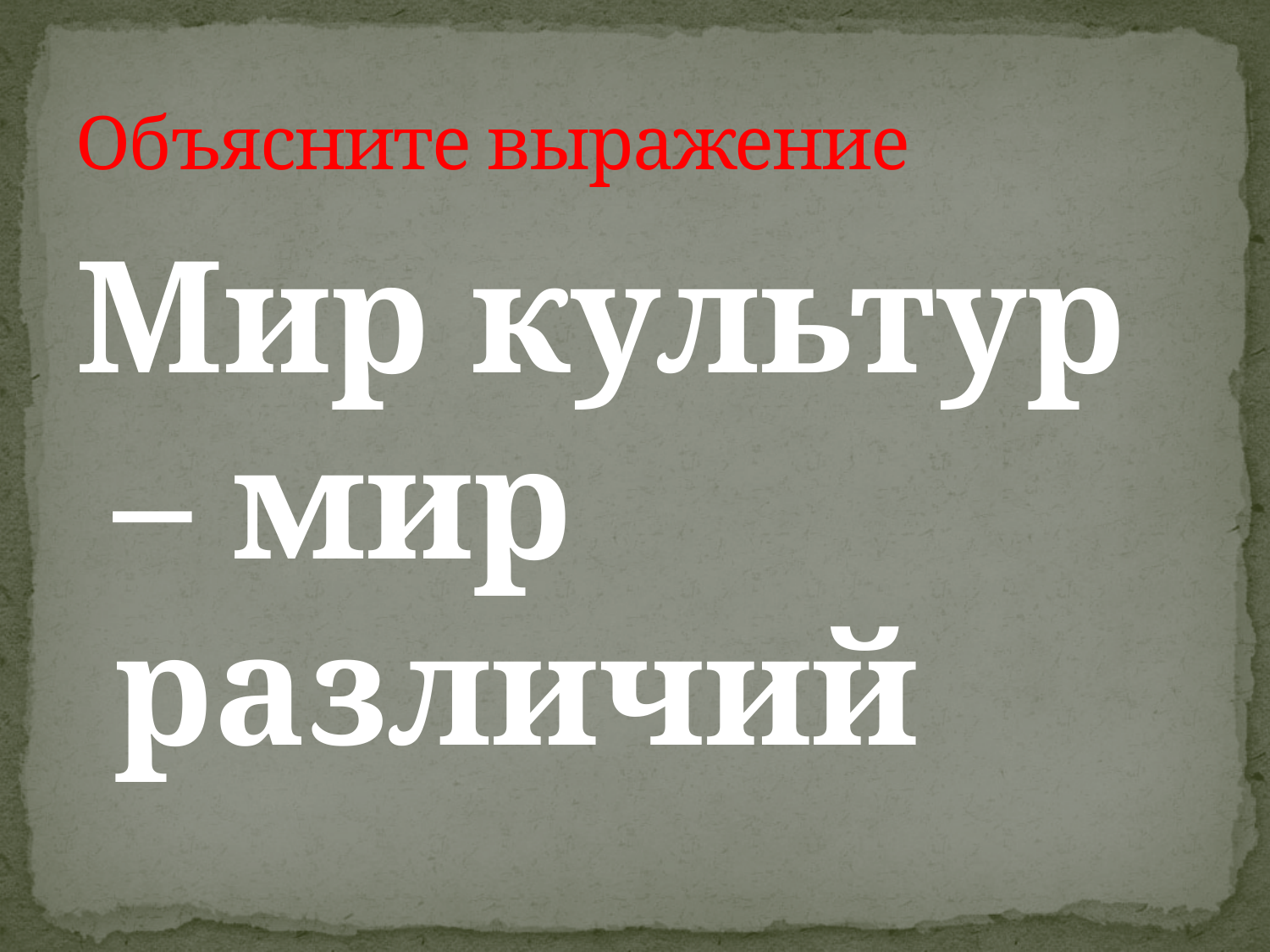

# Объясните выражение
Мир культур – мир различий